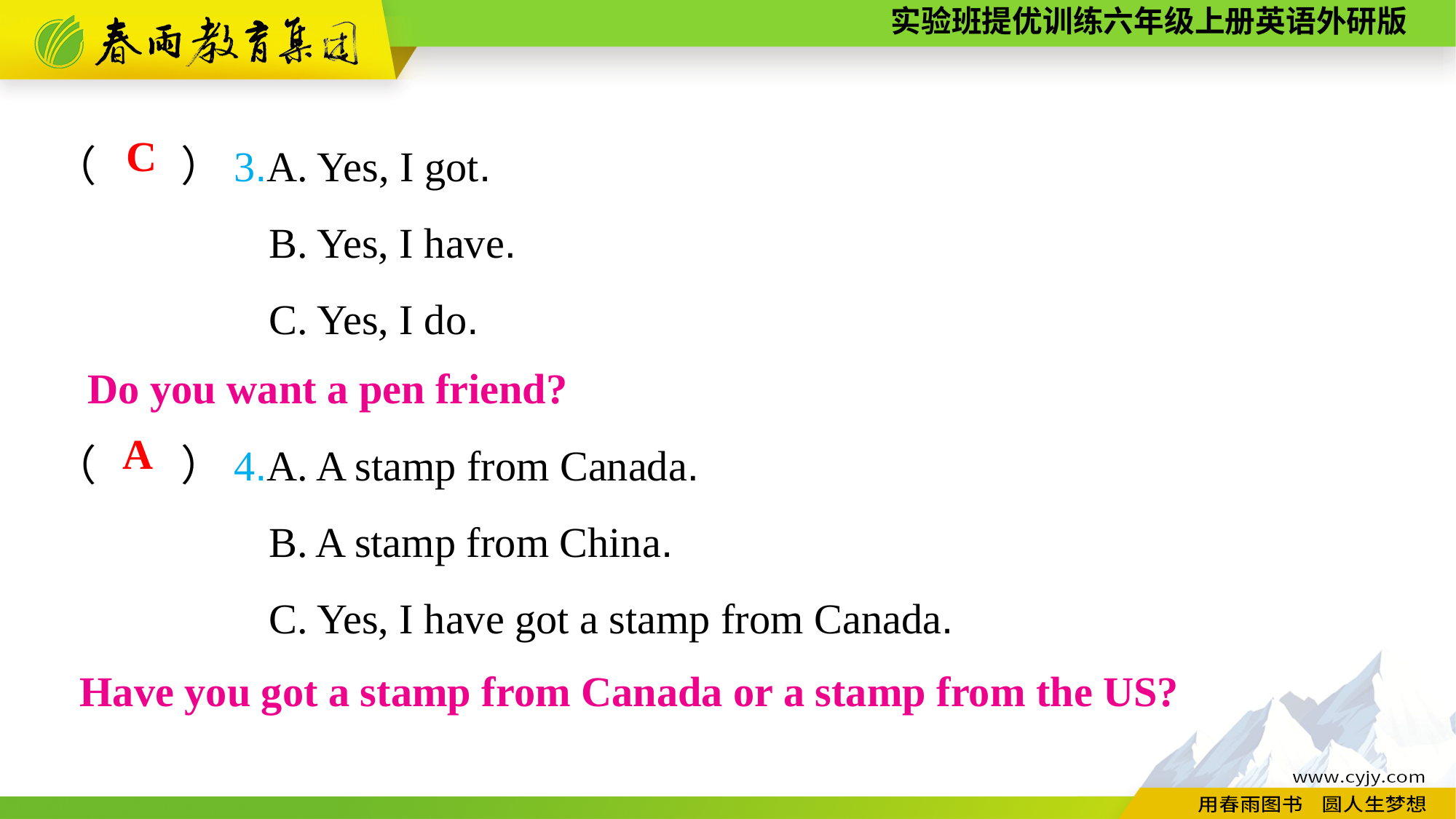

（　　）3.A. Yes, I got.
B. Yes, I have.
C. Yes, I do.
C
Do you want a pen friend?
（　　）4.A. A stamp from Canada.
B. A stamp from China.
C. Yes, I have got a stamp from Canada.
A
Have you got a stamp from Canada or a stamp from the US?